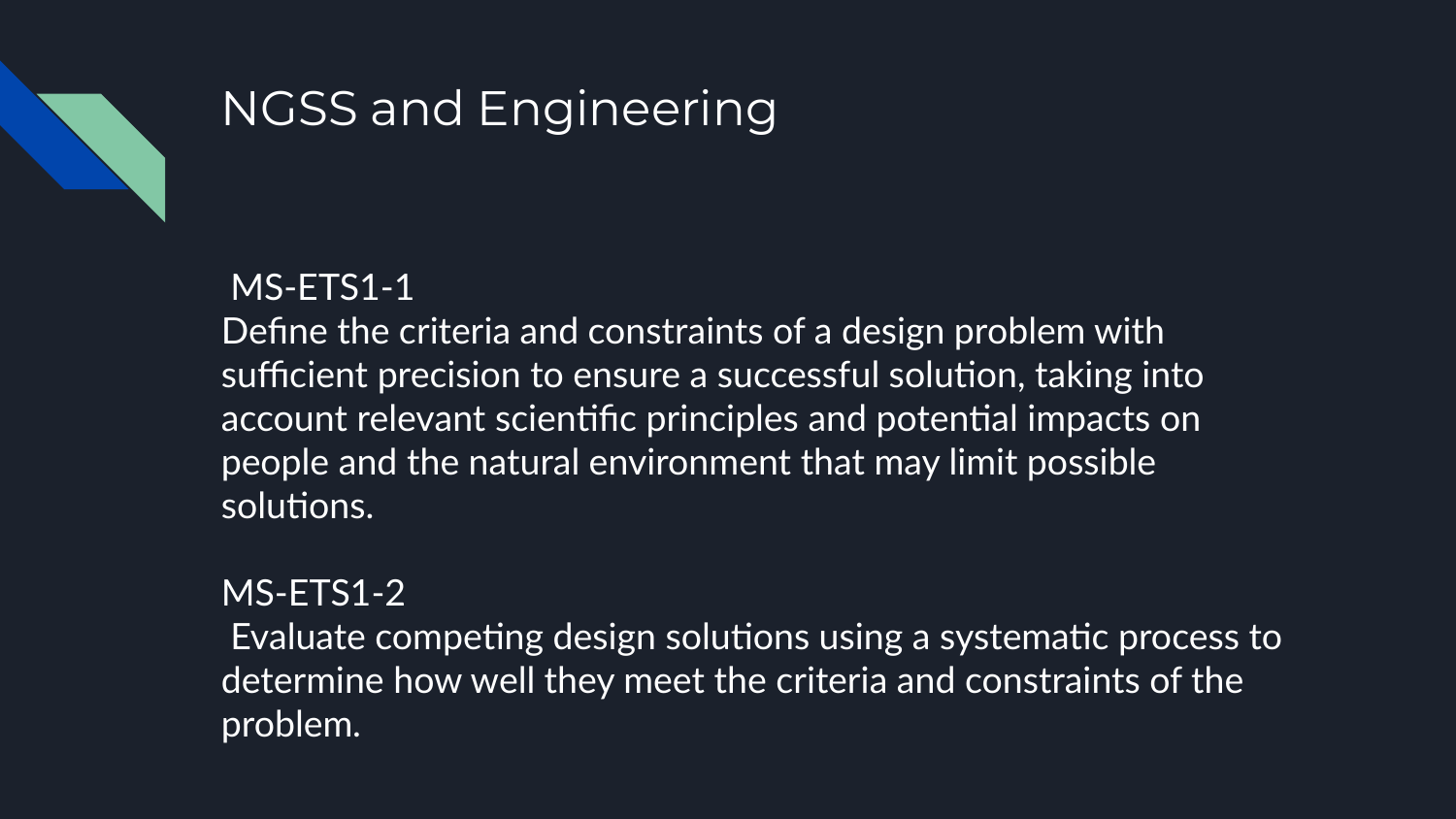

# NGSS and Engineering
 MS-ETS1-1
Define the criteria and constraints of a design problem with sufficient precision to ensure a successful solution, taking into account relevant scientific principles and potential impacts on people and the natural environment that may limit possible solutions.

MS-ETS1-2
 Evaluate competing design solutions using a systematic process to determine how well they meet the criteria and constraints of the problem.